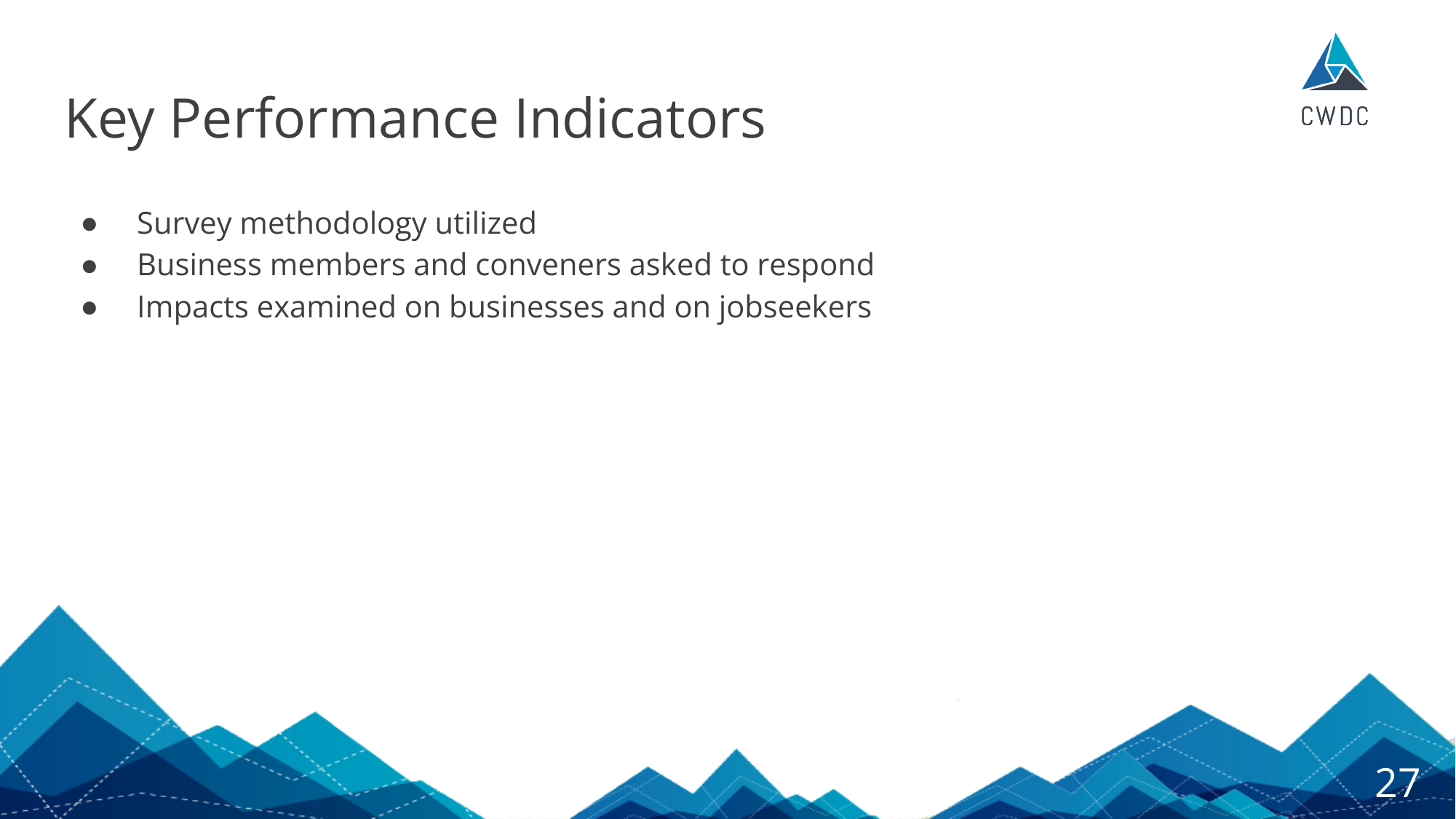

# Key Performance Indicators
Survey methodology utilized
Business members and conveners asked to respond
Impacts examined on businesses and on jobseekers
27